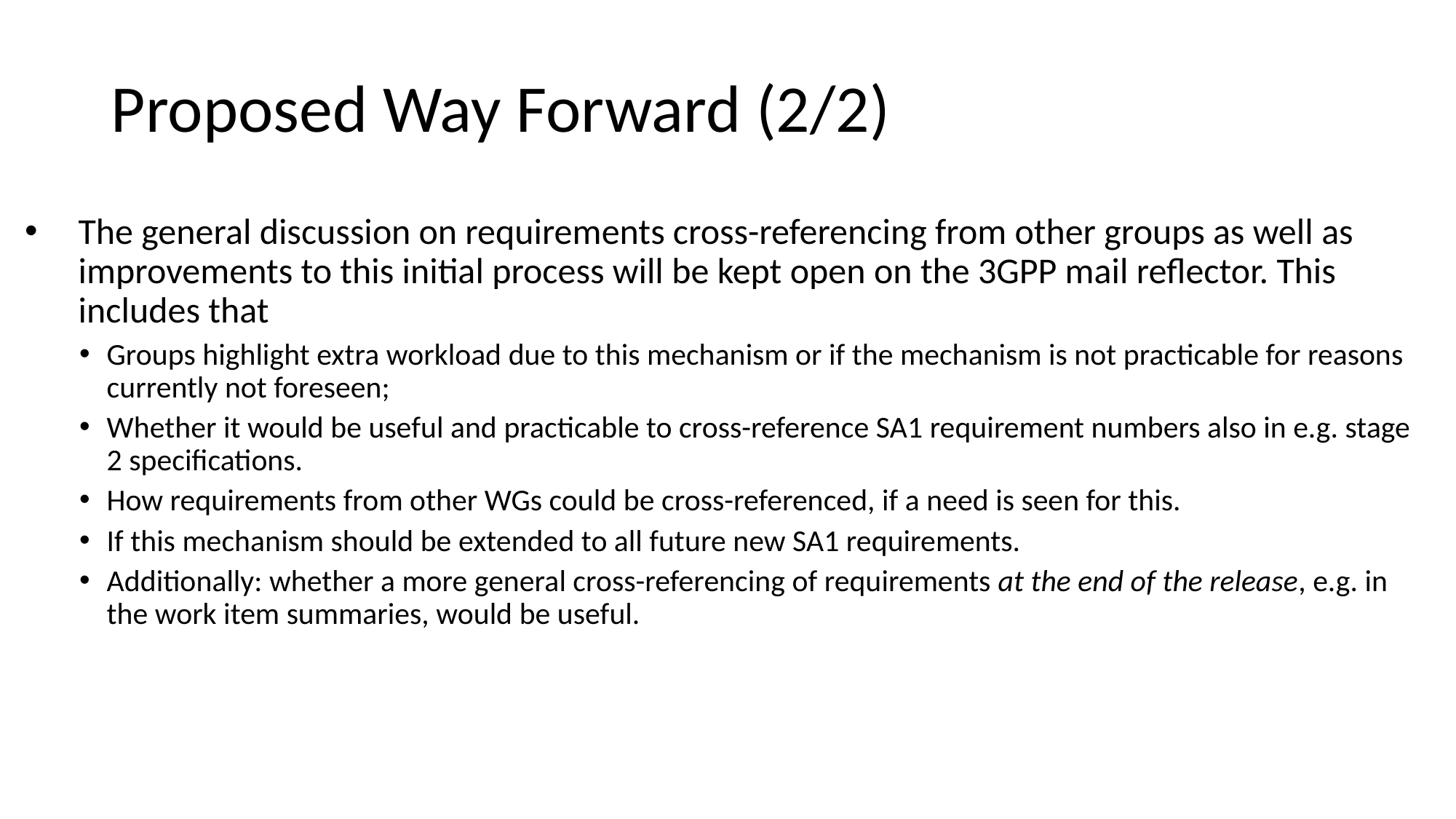

# Proposed Way Forward (2/2)
The general discussion on requirements cross-referencing from other groups as well as improvements to this initial process will be kept open on the 3GPP mail reflector. This includes that
Groups highlight extra workload due to this mechanism or if the mechanism is not practicable for reasons currently not foreseen;
Whether it would be useful and practicable to cross-reference SA1 requirement numbers also in e.g. stage 2 specifications.
How requirements from other WGs could be cross-referenced, if a need is seen for this.
If this mechanism should be extended to all future new SA1 requirements.
Additionally: whether a more general cross-referencing of requirements at the end of the release, e.g. in the work item summaries, would be useful.